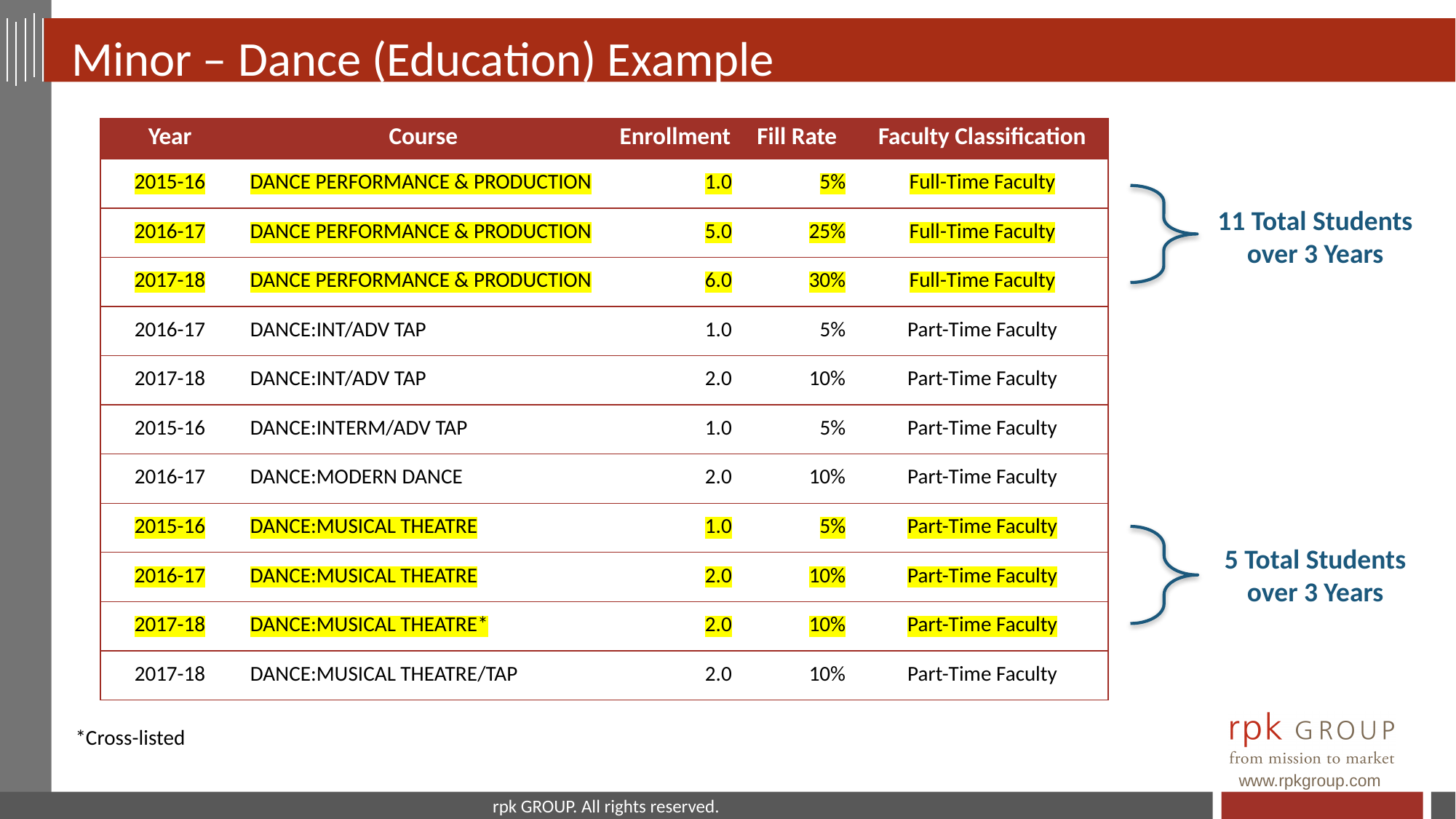

# Minor – Dance (Education) Example
| Year | Course | Enrollment | Fill Rate | Faculty Classification |
| --- | --- | --- | --- | --- |
| 2015-16 | DANCE PERFORMANCE & PRODUCTION | 1.0 | 5% | Full-Time Faculty |
| 2016-17 | DANCE PERFORMANCE & PRODUCTION | 5.0 | 25% | Full-Time Faculty |
| 2017-18 | DANCE PERFORMANCE & PRODUCTION | 6.0 | 30% | Full-Time Faculty |
| 2016-17 | DANCE:INT/ADV TAP | 1.0 | 5% | Part-Time Faculty |
| 2017-18 | DANCE:INT/ADV TAP | 2.0 | 10% | Part-Time Faculty |
| 2015-16 | DANCE:INTERM/ADV TAP | 1.0 | 5% | Part-Time Faculty |
| 2016-17 | DANCE:MODERN DANCE | 2.0 | 10% | Part-Time Faculty |
| 2015-16 | DANCE:MUSICAL THEATRE | 1.0 | 5% | Part-Time Faculty |
| 2016-17 | DANCE:MUSICAL THEATRE | 2.0 | 10% | Part-Time Faculty |
| 2017-18 | DANCE:MUSICAL THEATRE\* | 2.0 | 10% | Part-Time Faculty |
| 2017-18 | DANCE:MUSICAL THEATRE/TAP | 2.0 | 10% | Part-Time Faculty |

11 Total Students over 3 Years

5 Total Students over 3 Years
*Cross-listed